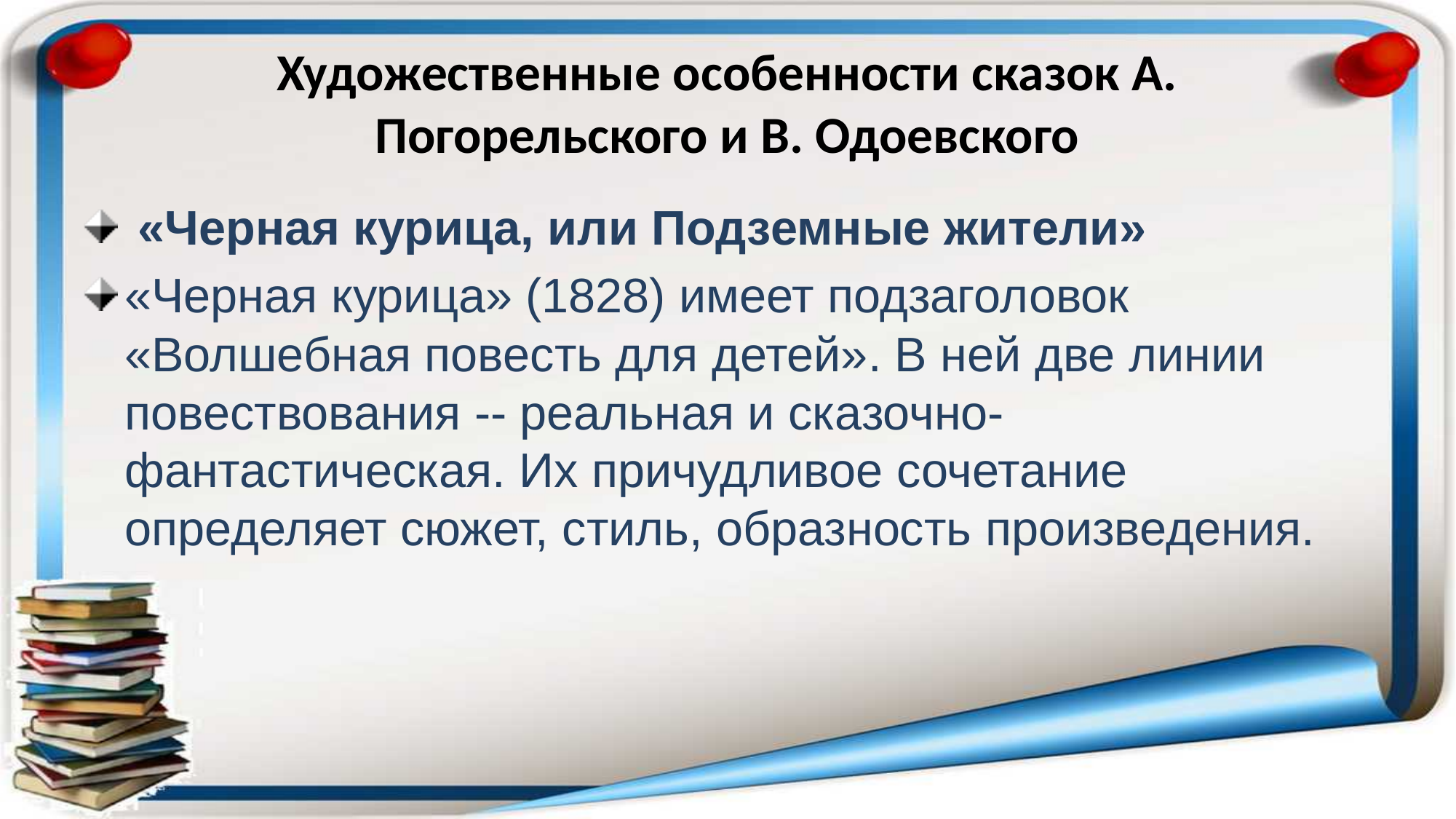

# Художественные особенности сказок А. Погорельского и В. Одоевского
 «Черная курица, или Подземные жители»
«Черная курица» (1828) имеет подзаголовок «Волшебная повесть для детей». В ней две линии повествования -- реальная и сказочно-фантастическая. Их причудливое сочетание определяет сюжет, стиль, образность произведения.